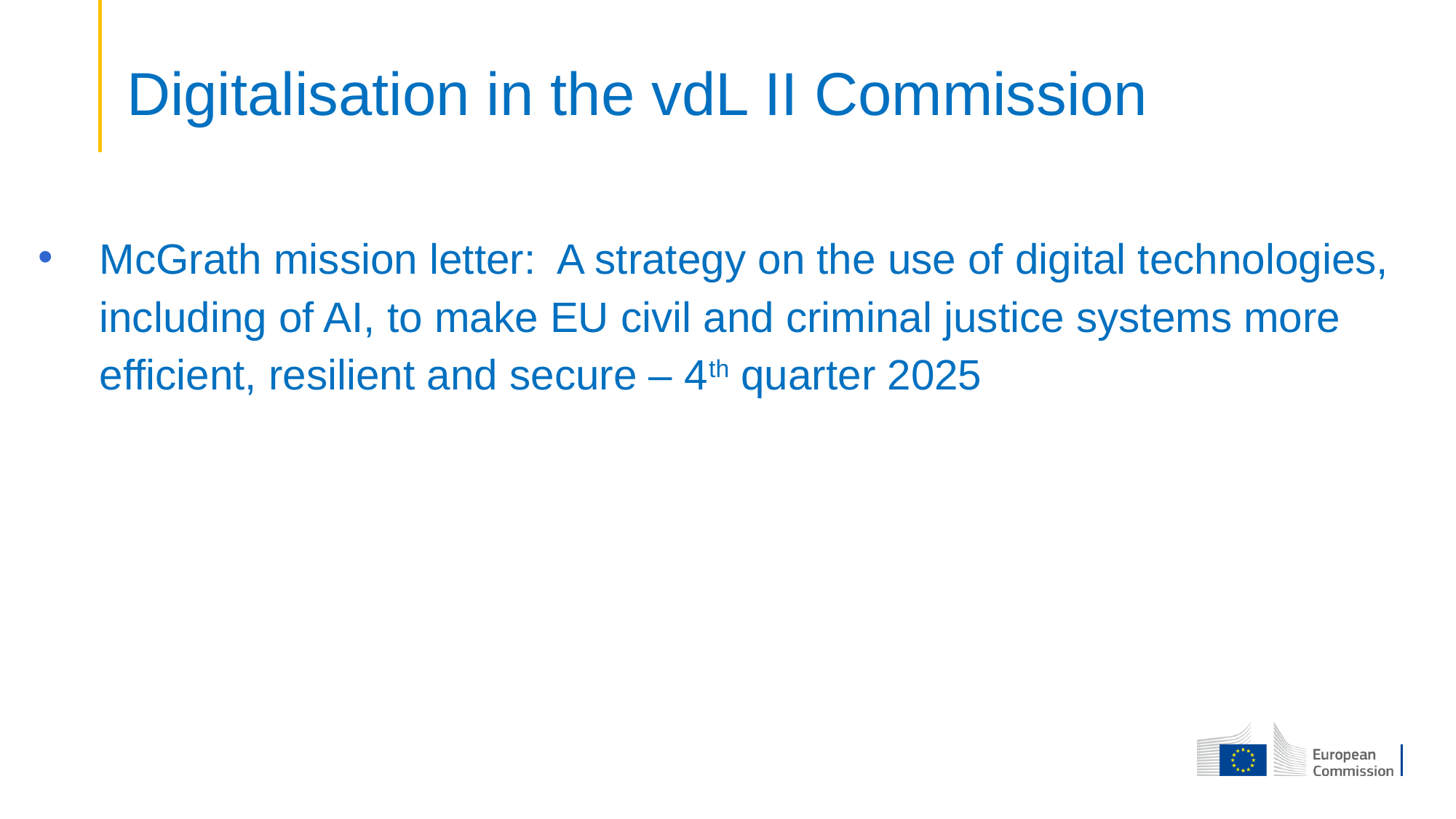

# Digitalisation in the vdL II Commission
McGrath mission letter:  A strategy on the use of digital technologies, including of AI, to make EU civil and criminal justice systems more efficient, resilient and secure – 4th quarter 2025